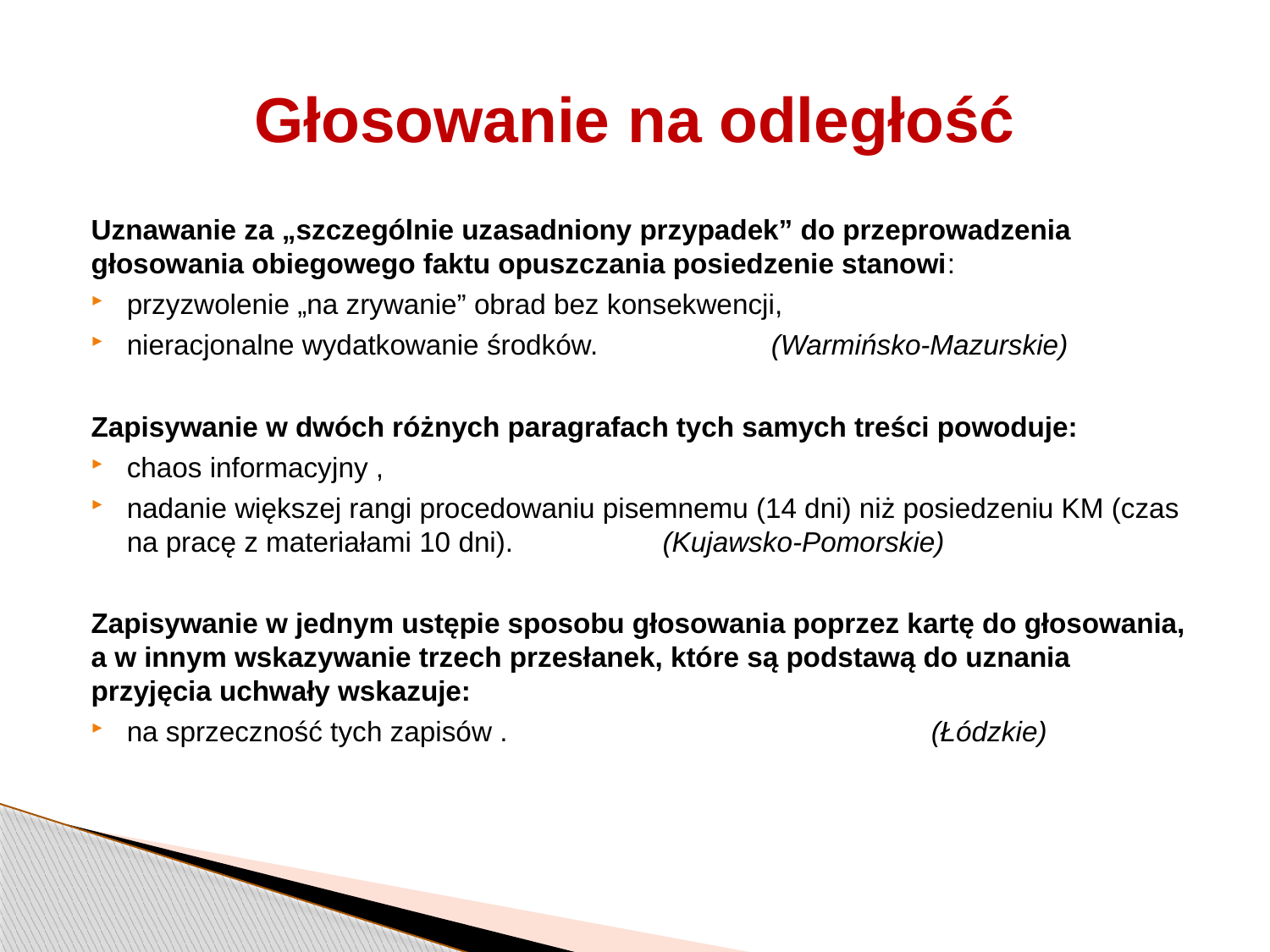

# Głosowanie na odległość
Uznawanie za „szczególnie uzasadniony przypadek” do przeprowadzenia głosowania obiegowego faktu opuszczania posiedzenie stanowi:
przyzwolenie „na zrywanie” obrad bez konsekwencji,
nieracjonalne wydatkowanie środków.                      (Warmińsko-Mazurskie)

Zapisywanie w dwóch różnych paragrafach tych samych treści powoduje:
chaos informacyjny ,
nadanie większej rangi procedowaniu pisemnemu (14 dni) niż posiedzeniu KM (czas na pracę z materiałami 10 dni).                   (Kujawsko-Pomorskie)

Zapisywanie w jednym ustępie sposobu głosowania poprzez kartę do głosowania, a w innym wskazywanie trzech przesłanek, które są podstawą do uznania przyjęcia uchwały wskazuje:
na sprzeczność tych zapisów .                                                      (Łódzkie)